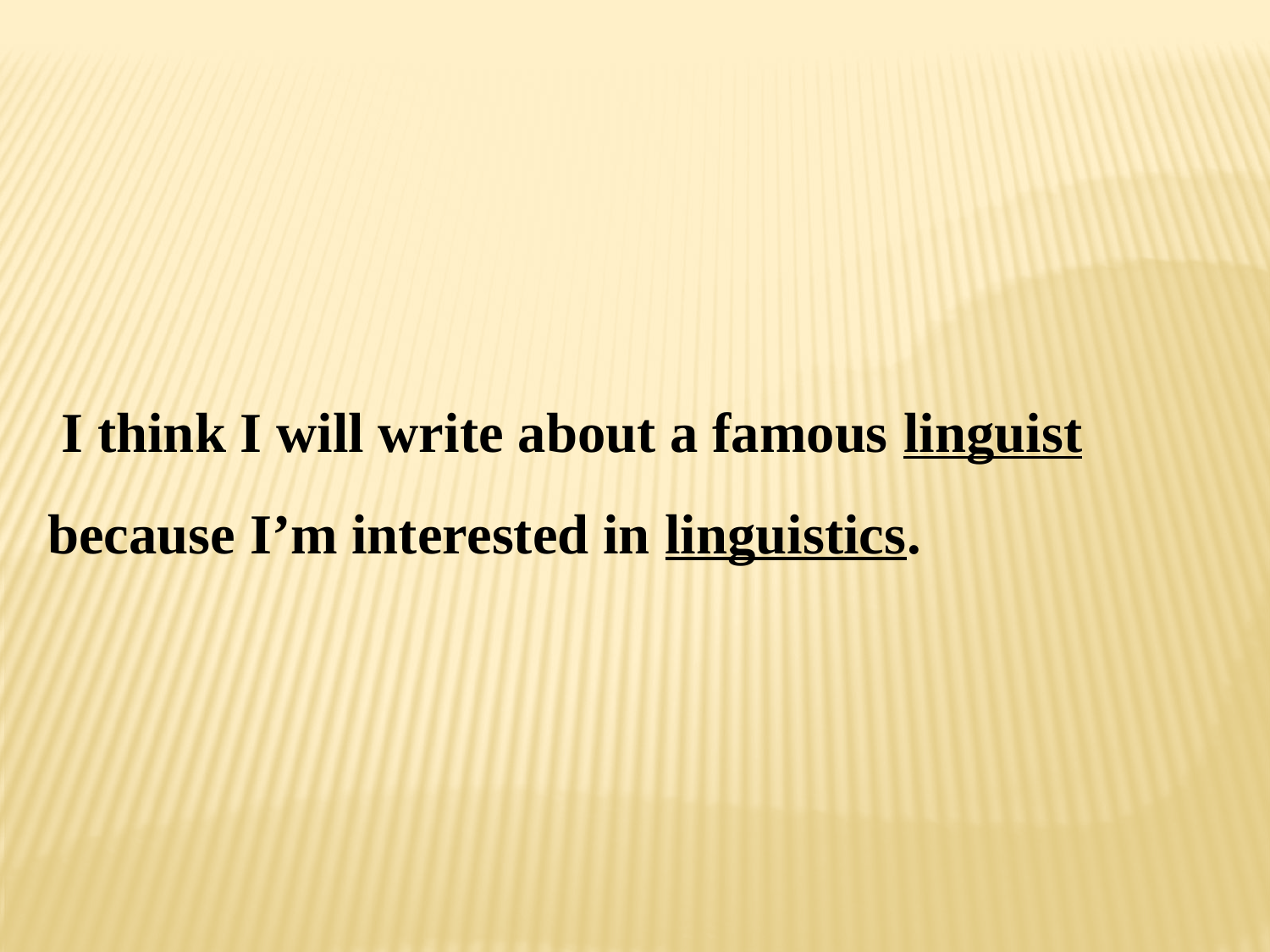

I think I will write about a famous linguist because I’m interested in linguistics.